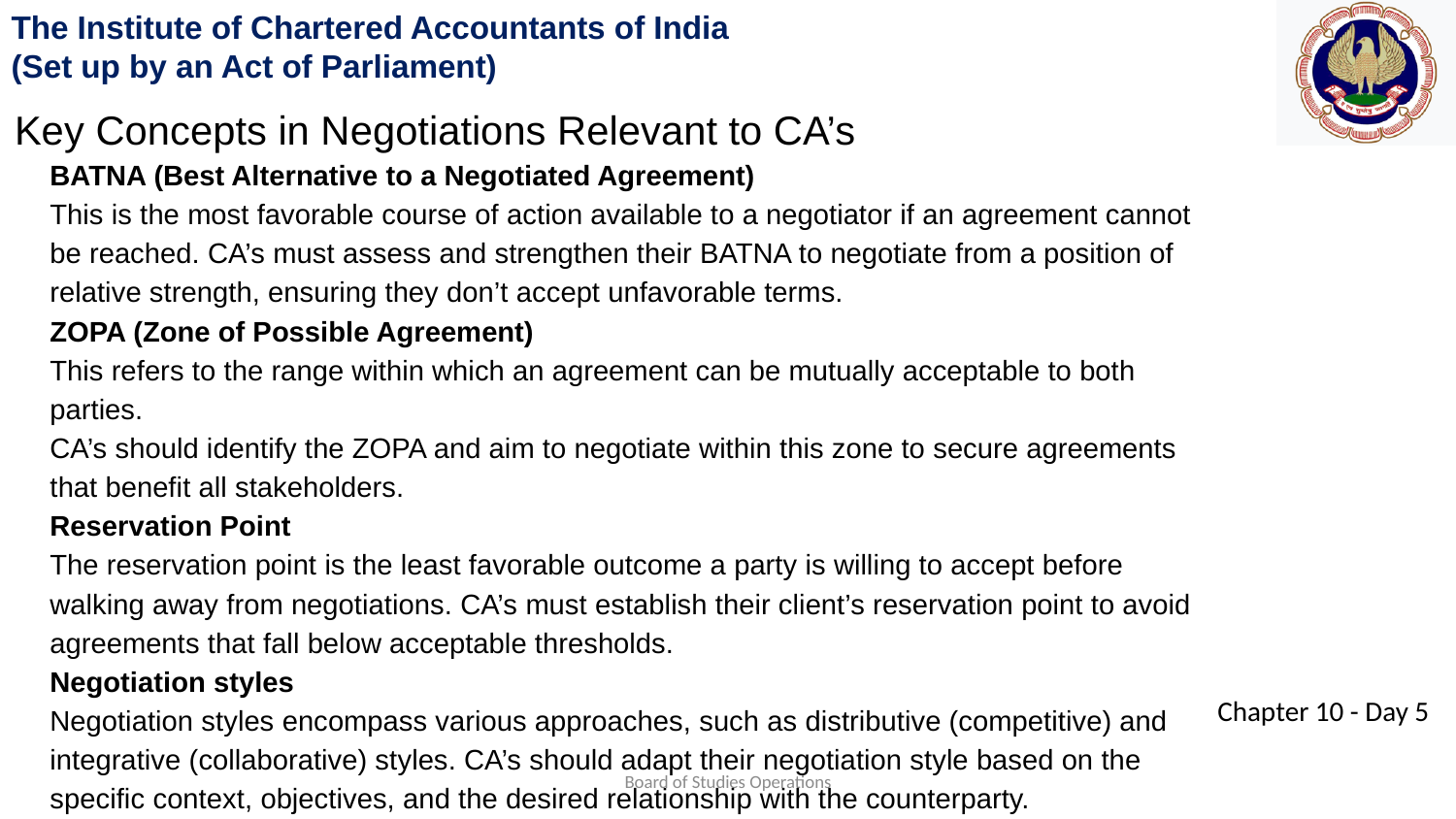

Key Concepts in Negotiations Relevant to CA’s
BATNA (Best Alternative to a Negotiated Agreement)
This is the most favorable course of action available to a negotiator if an agreement cannot be reached. CA’s must assess and strengthen their BATNA to negotiate from a position of relative strength, ensuring they don’t accept unfavorable terms.
ZOPA (Zone of Possible Agreement)
This refers to the range within which an agreement can be mutually acceptable to both parties.
CA’s should identify the ZOPA and aim to negotiate within this zone to secure agreements that benefit all stakeholders.
Reservation Point
The reservation point is the least favorable outcome a party is willing to accept before walking away from negotiations. CA’s must establish their client’s reservation point to avoid agreements that fall below acceptable thresholds.
Negotiation styles
Negotiation styles encompass various approaches, such as distributive (competitive) and integrative (collaborative) styles. CA’s should adapt their negotiation style based on the specific context, objectives, and the desired relationship with the counterparty.
Board of Studies Operations